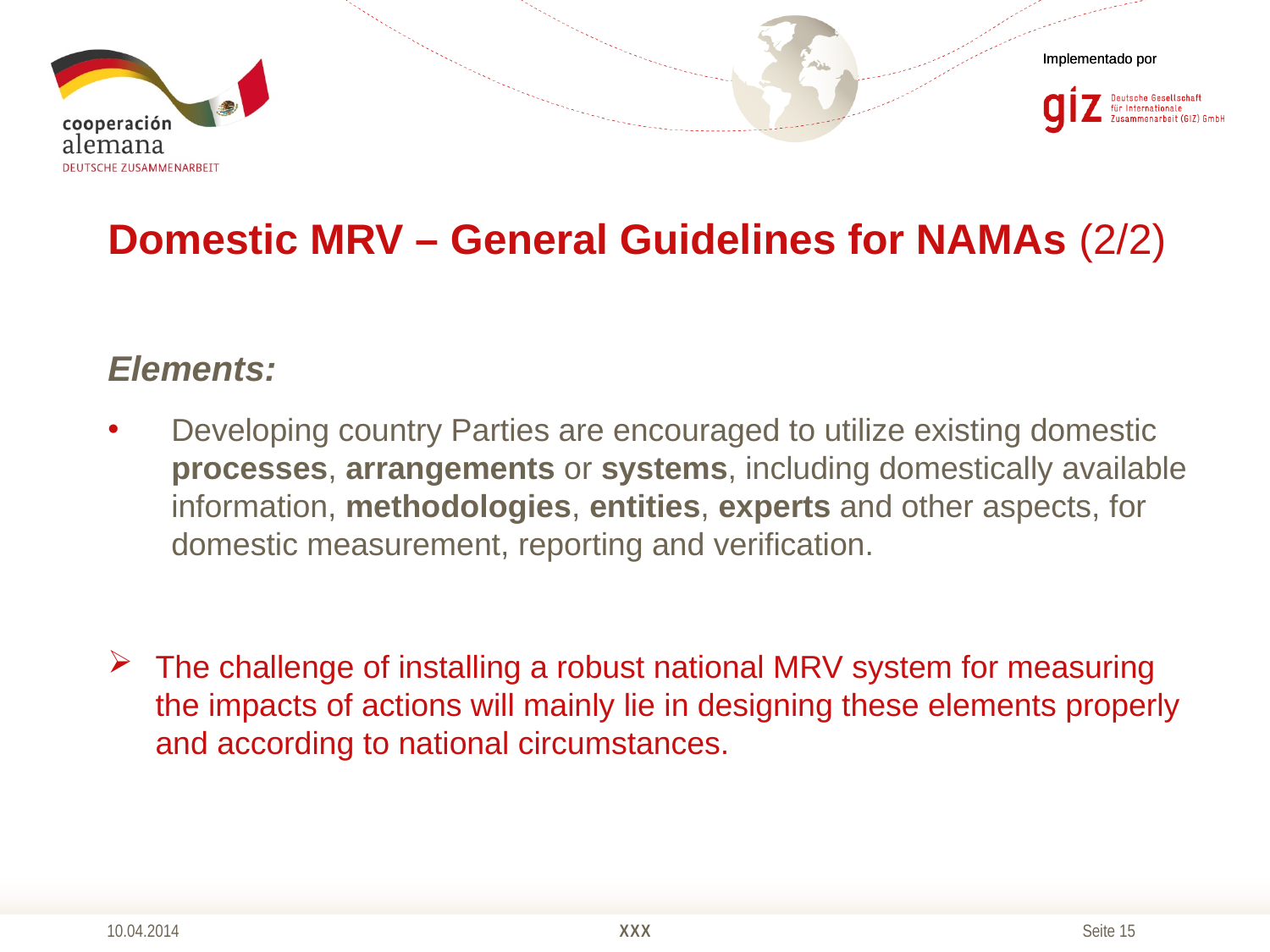

# Domestic MRV – General Guidelines for NAMAs (2/2)
Elements:
Developing country Parties are encouraged to utilize existing domestic processes, arrangements or systems, including domestically available information, methodologies, entities, experts and other aspects, for domestic measurement, reporting and verification.

The challenge of installing a robust national MRV system for measuring the impacts of actions will mainly lie in designing these elements properly and according to national circumstances.

10.04.2014
XXX